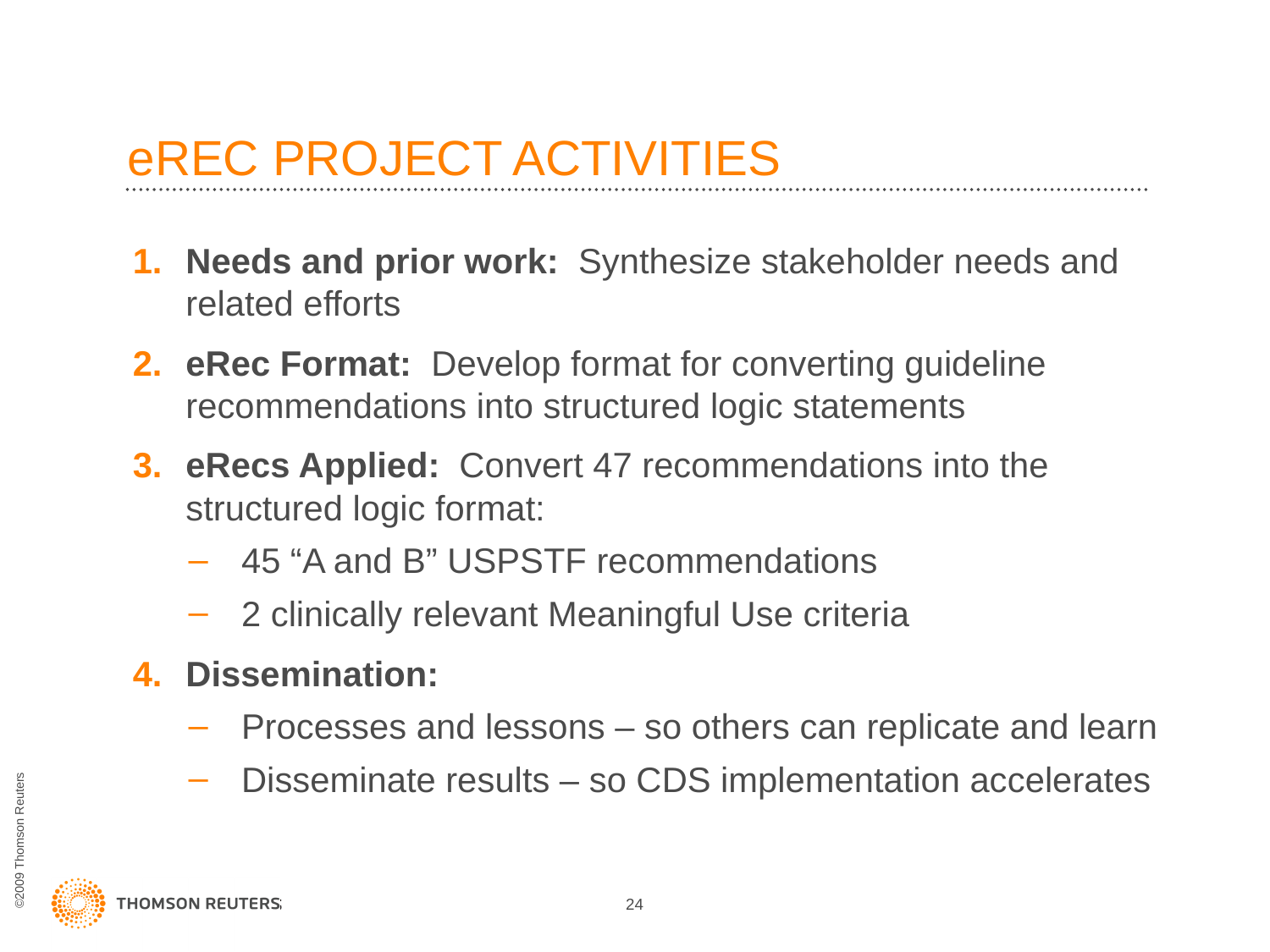

# eREC PROJECT ACTIVITIES
Needs and prior work:  Synthesize stakeholder needs and related efforts
eRec Format:  Develop format for converting guideline recommendations into structured logic statements
eRecs Applied:  Convert 47 recommendations into the structured logic format:
45 “A and B” USPSTF recommendations
2 clinically relevant Meaningful Use criteria
Dissemination:
Processes and lessons – so others can replicate and learn
Disseminate results – so CDS implementation accelerates
24